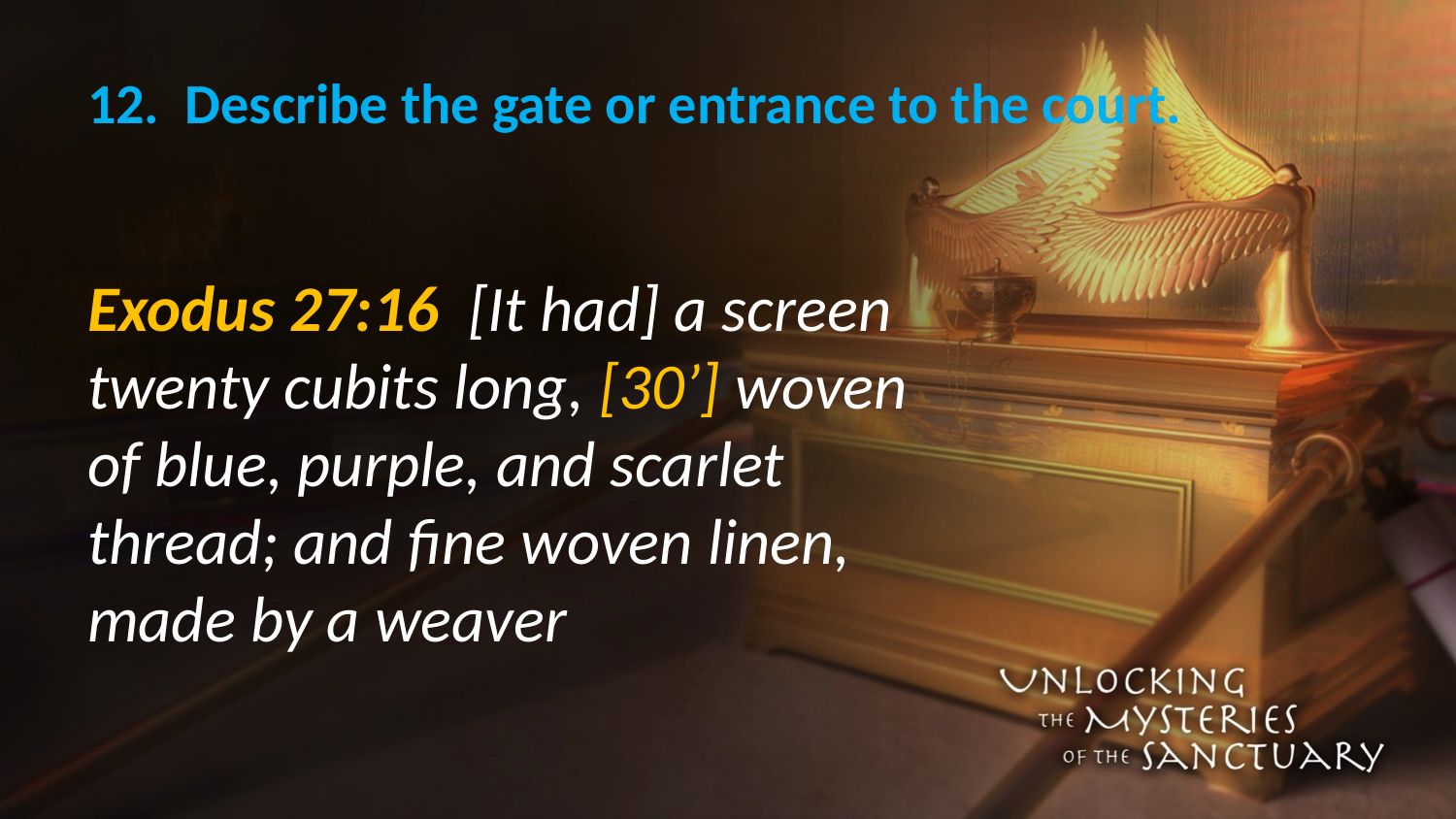

# 12.  Describe the gate or entrance to the court.

Exodus 27:16  [It had] a screen twenty cubits long, [30’] woven of blue, purple, and scarlet thread; and fine woven linen, made by a weaver